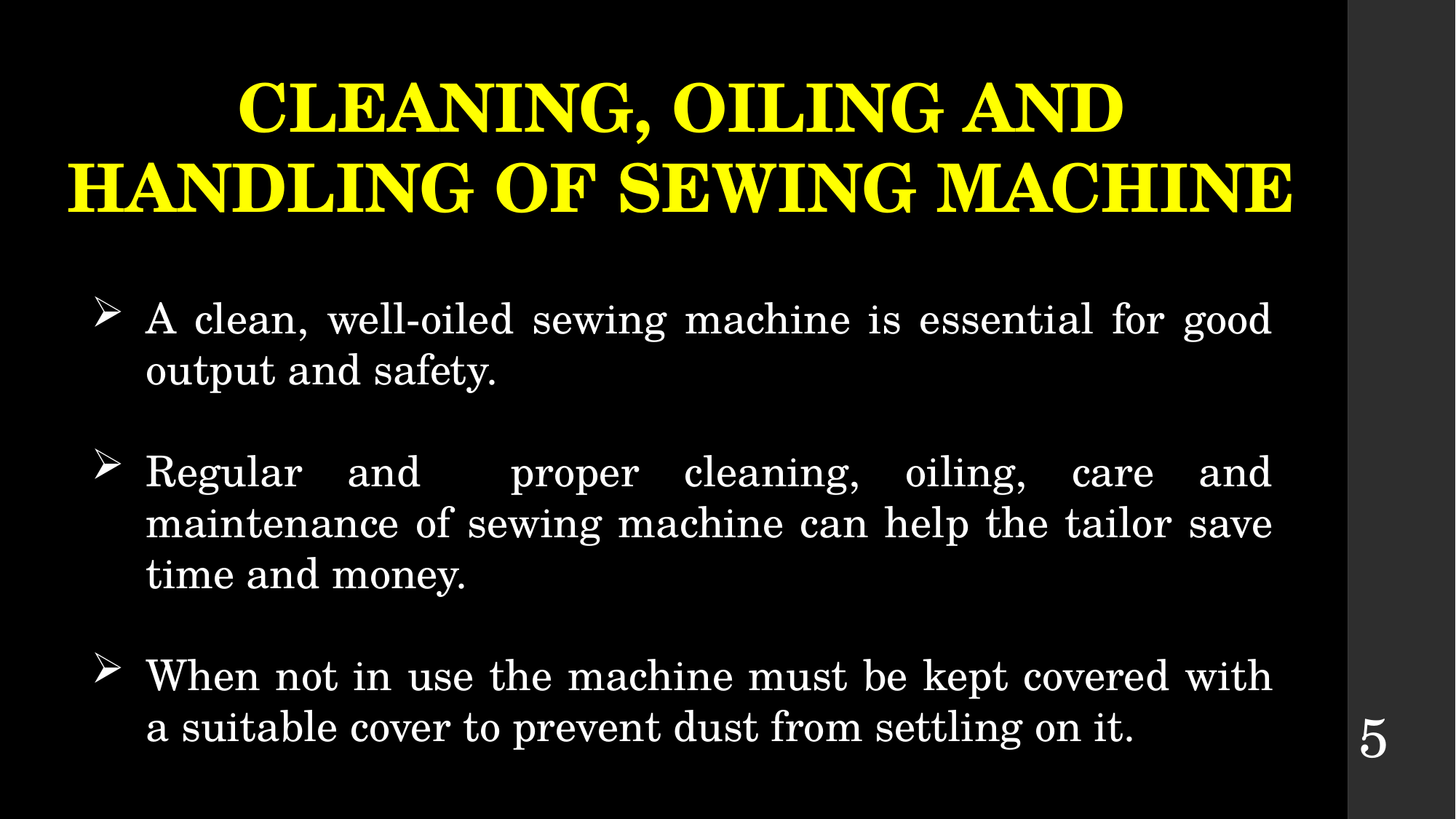

# CLEANING, OILING AND HANDLING OF SEWING MACHINE
A clean, well-oiled sewing machine is essential for good output and safety.

Regular and  proper cleaning, oiling, care and maintenance of sewing machine can help the tailor save time and money.

When not in use the machine must be kept covered with a suitable cover to prevent dust from settling on it.
5